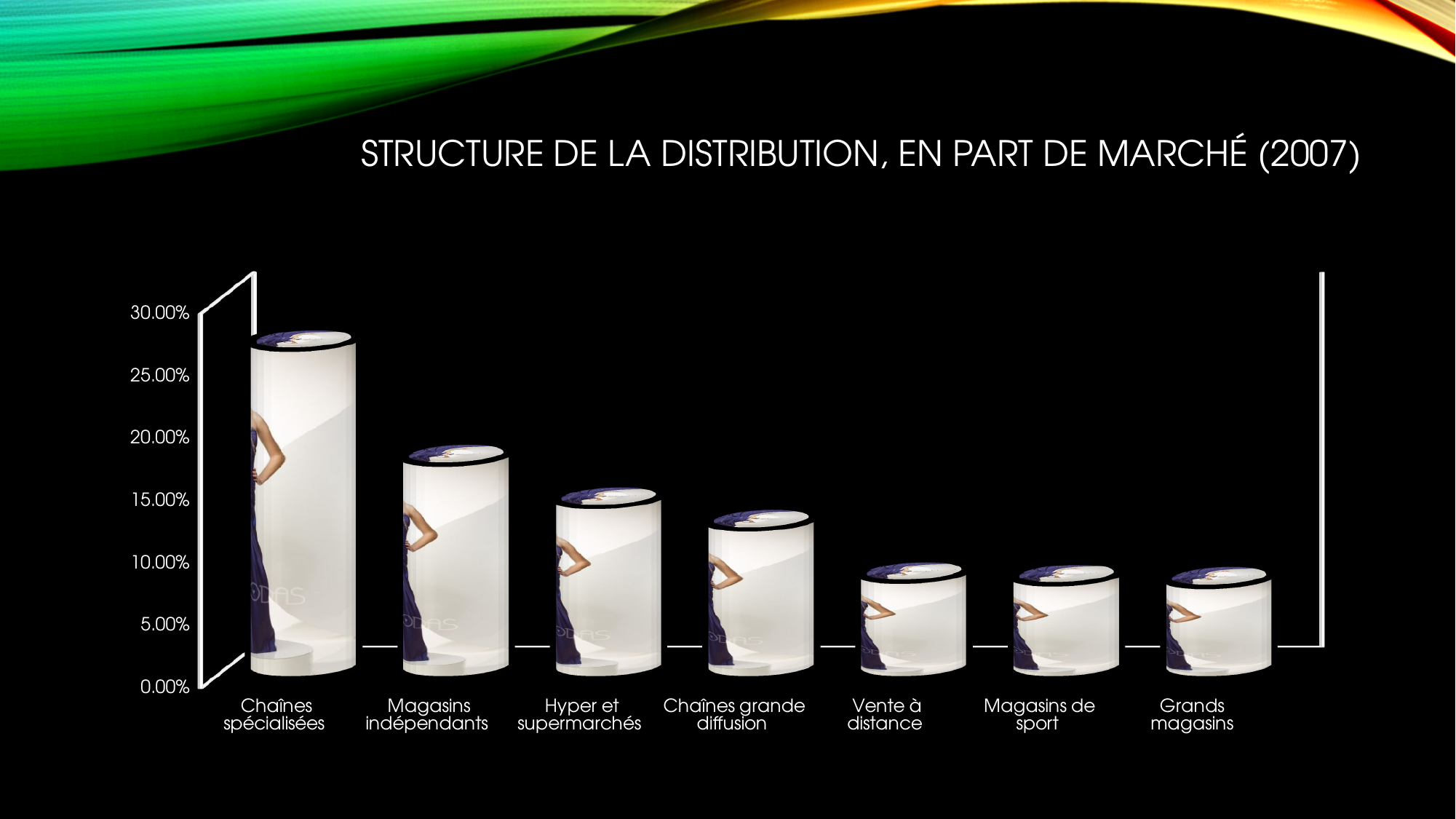

# Structure de la distribution, en part de marché (2007)

[unsupported chart]